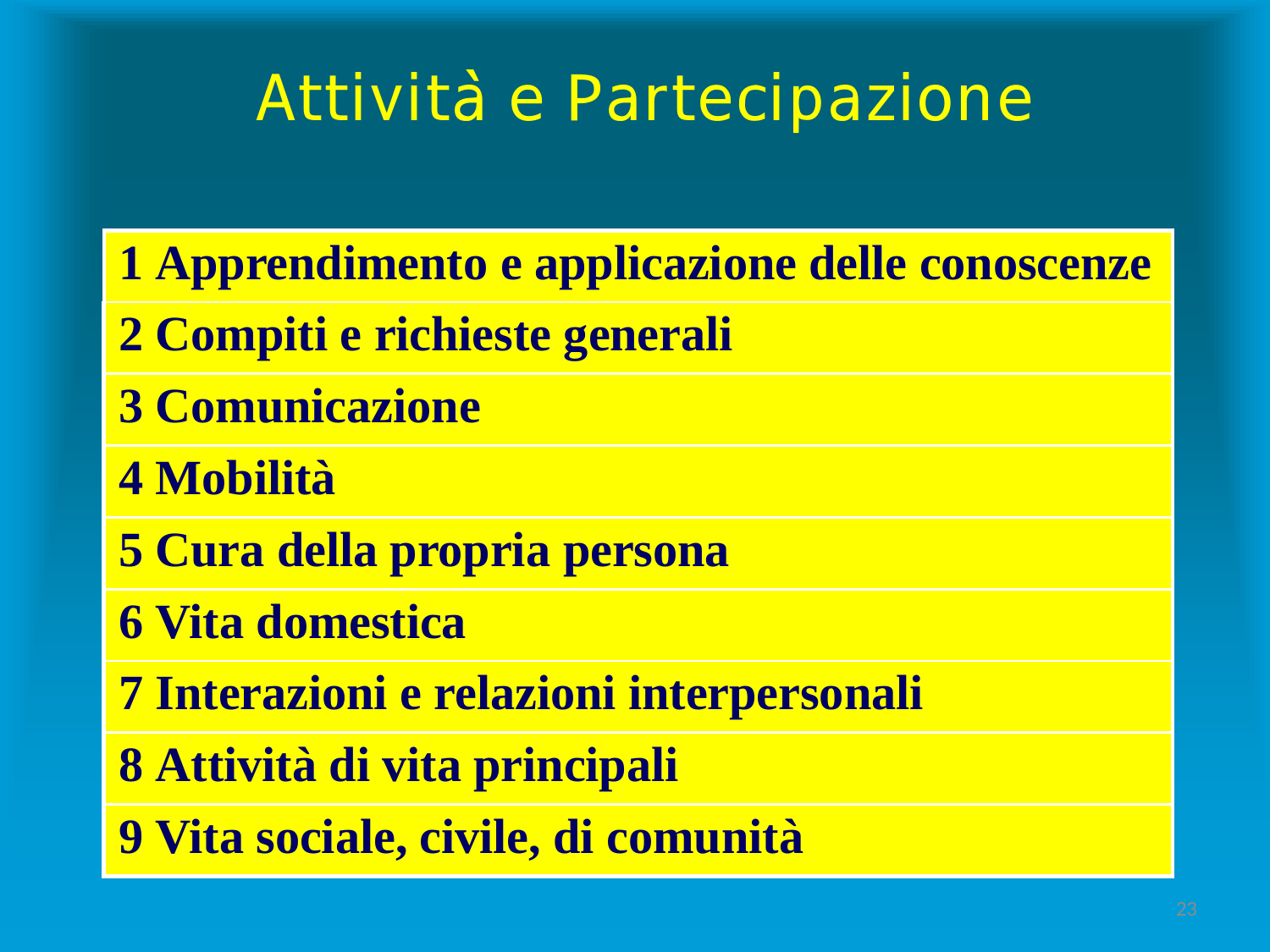

# Attività e Partecipazione
| 1 Apprendimento e applicazione delle conoscenze |
| --- |
| 2 Compiti e richieste generali |
| 3 Comunicazione |
| 4 Mobilità |
| 5 Cura della propria persona |
| 6 Vita domestica |
| 7 Interazioni e relazioni interpersonali |
| 8 Attività di vita principali |
| 9 Vita sociale, civile, di comunità |
23